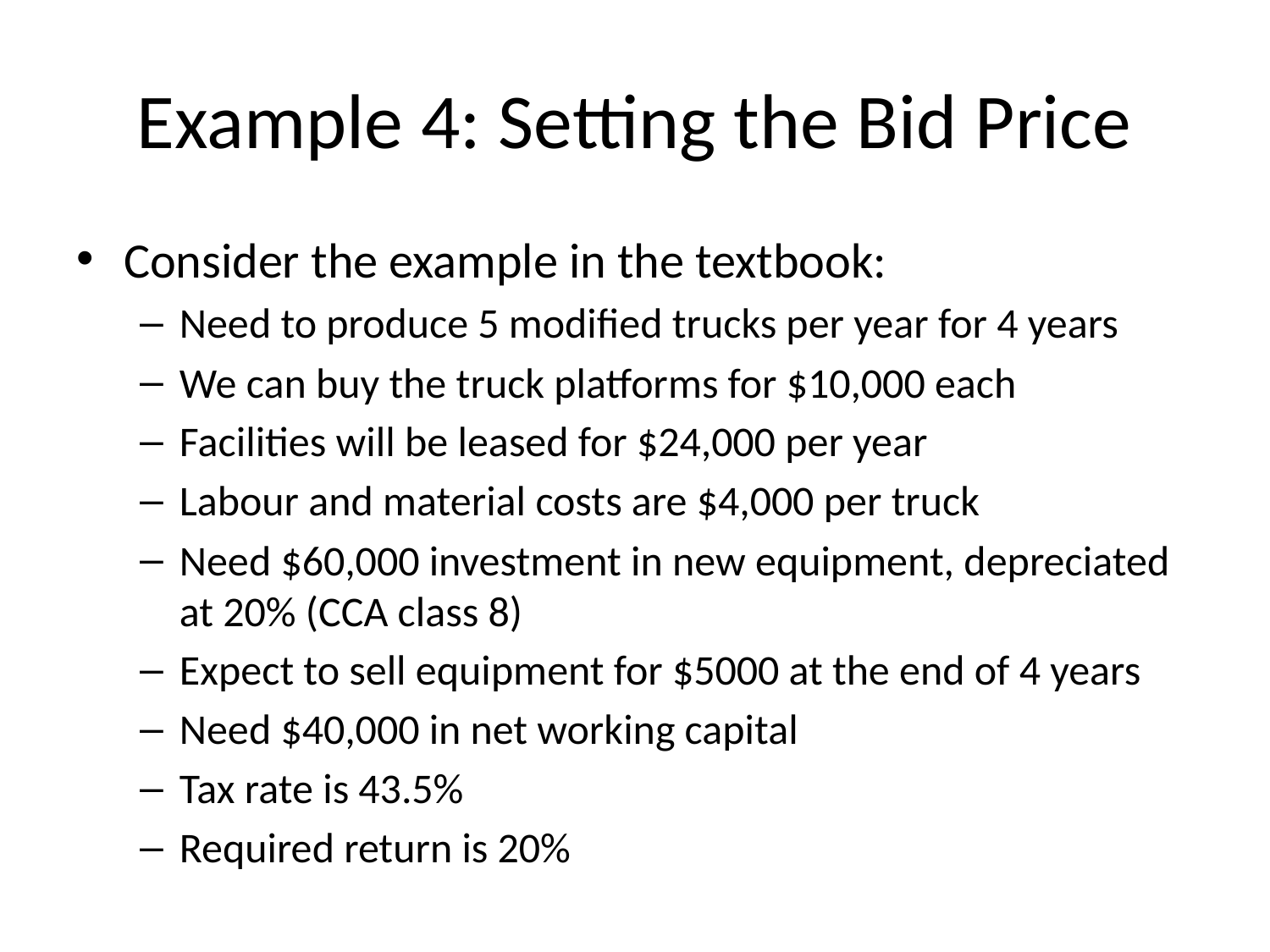

# Example 4: Setting the Bid Price
Consider the example in the textbook:
Need to produce 5 modified trucks per year for 4 years
We can buy the truck platforms for $10,000 each
Facilities will be leased for $24,000 per year
Labour and material costs are $4,000 per truck
Need $60,000 investment in new equipment, depreciated at 20% (CCA class 8)
Expect to sell equipment for $5000 at the end of 4 years
Need $40,000 in net working capital
Tax rate is 43.5%
Required return is 20%